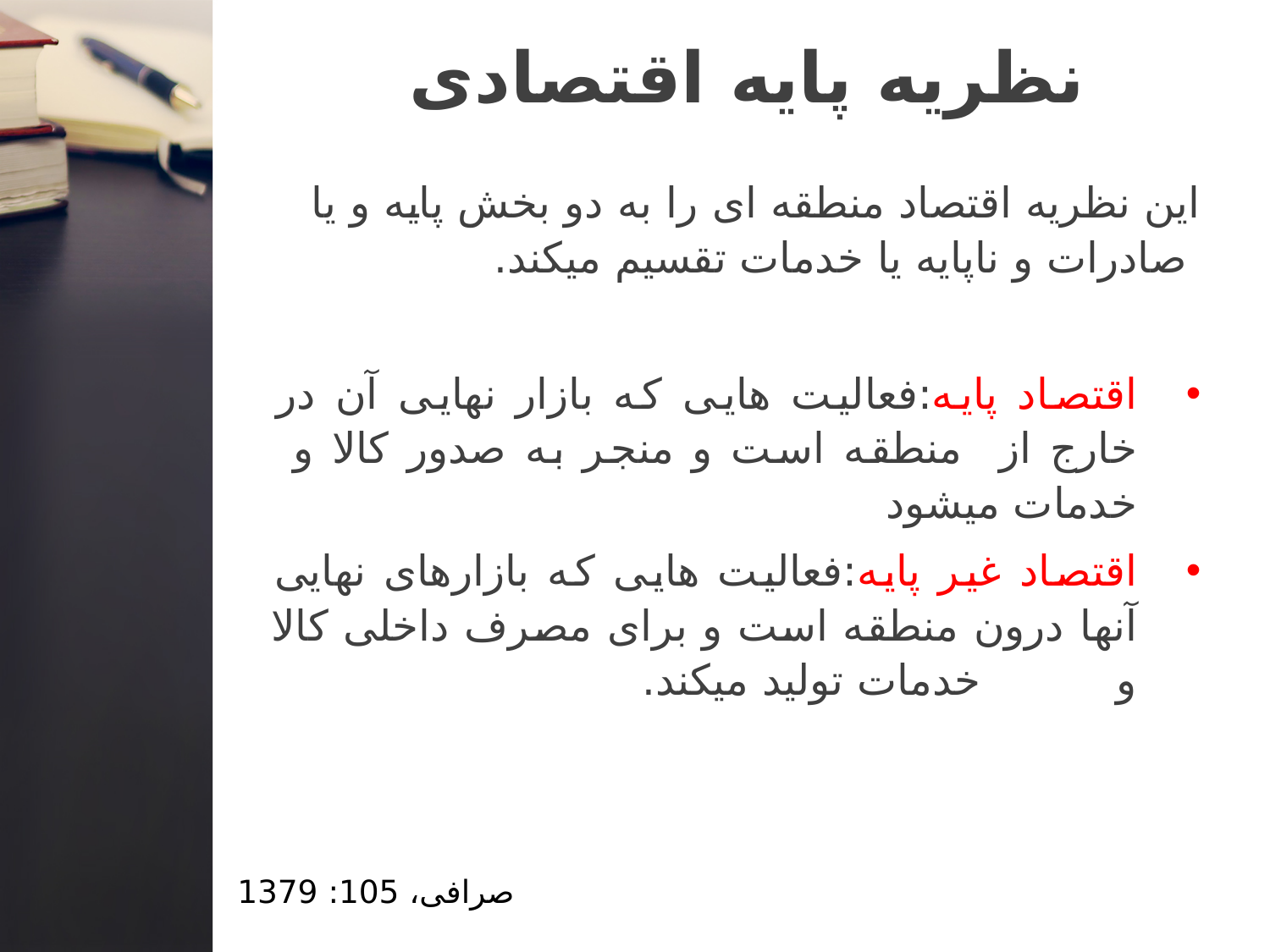

# نظریه پایه اقتصادی
این نظریه اقتصاد منطقه ای را به دو بخش پایه و یا     صادرات و ناپایه یا خدمات تقسیم میکند.

اقتصاد پایه:فعالیت هایی که بازار نهایی آن در خارج از  منطقه است و منجر به صدور کالا و  خدمات میشود
اقتصاد غیر پایه:فعالیت هایی که بازارهای نهایی آنها درون منطقه است و برای مصرف داخلی کالا و          خدمات تولید میکند.

صرافی، 105: 1379